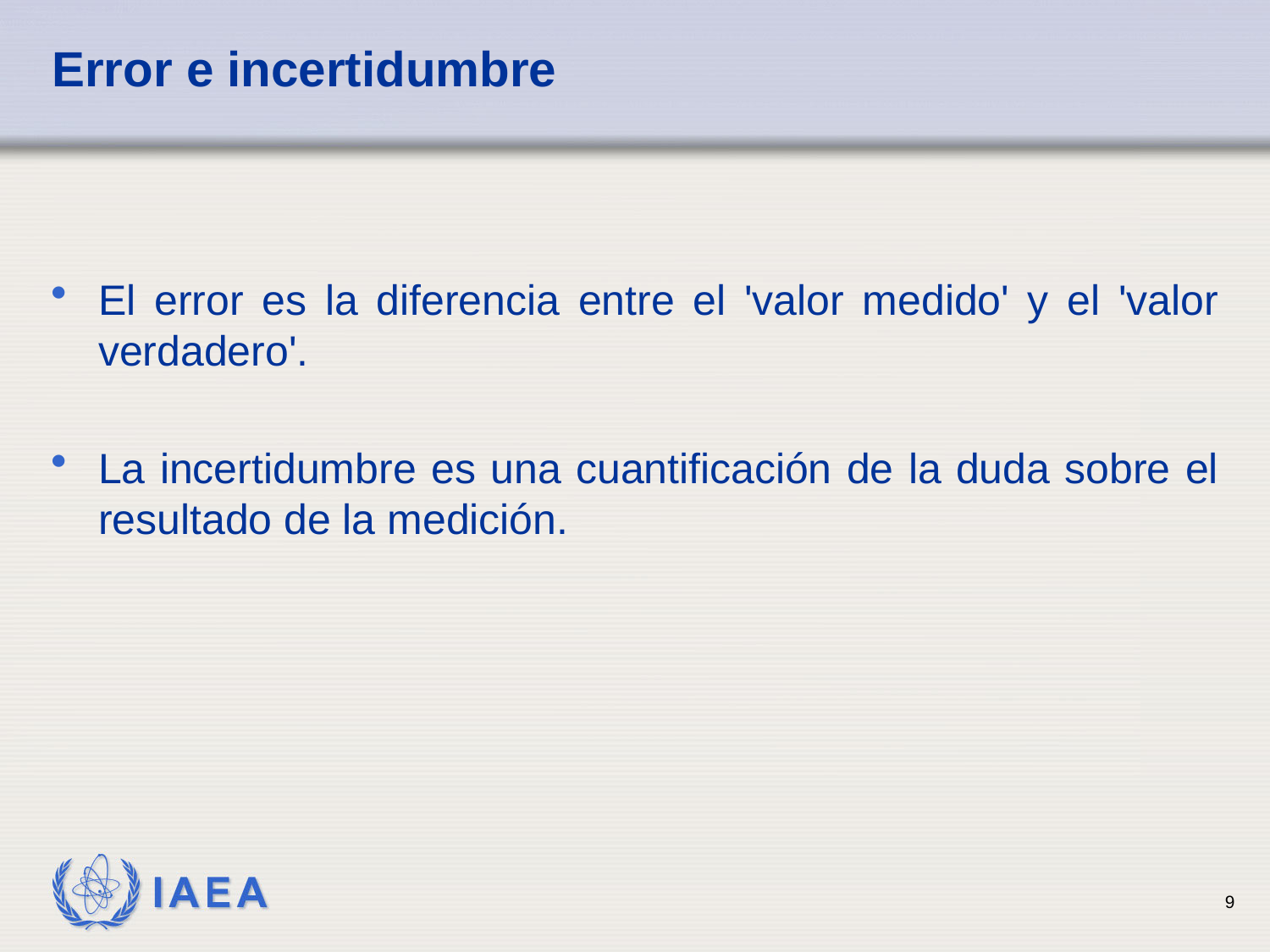

# Error e incertidumbre
El error es la diferencia entre el 'valor medido' y el 'valor verdadero'.

La incertidumbre es una cuantificación de la duda sobre el resultado de la medición.

9